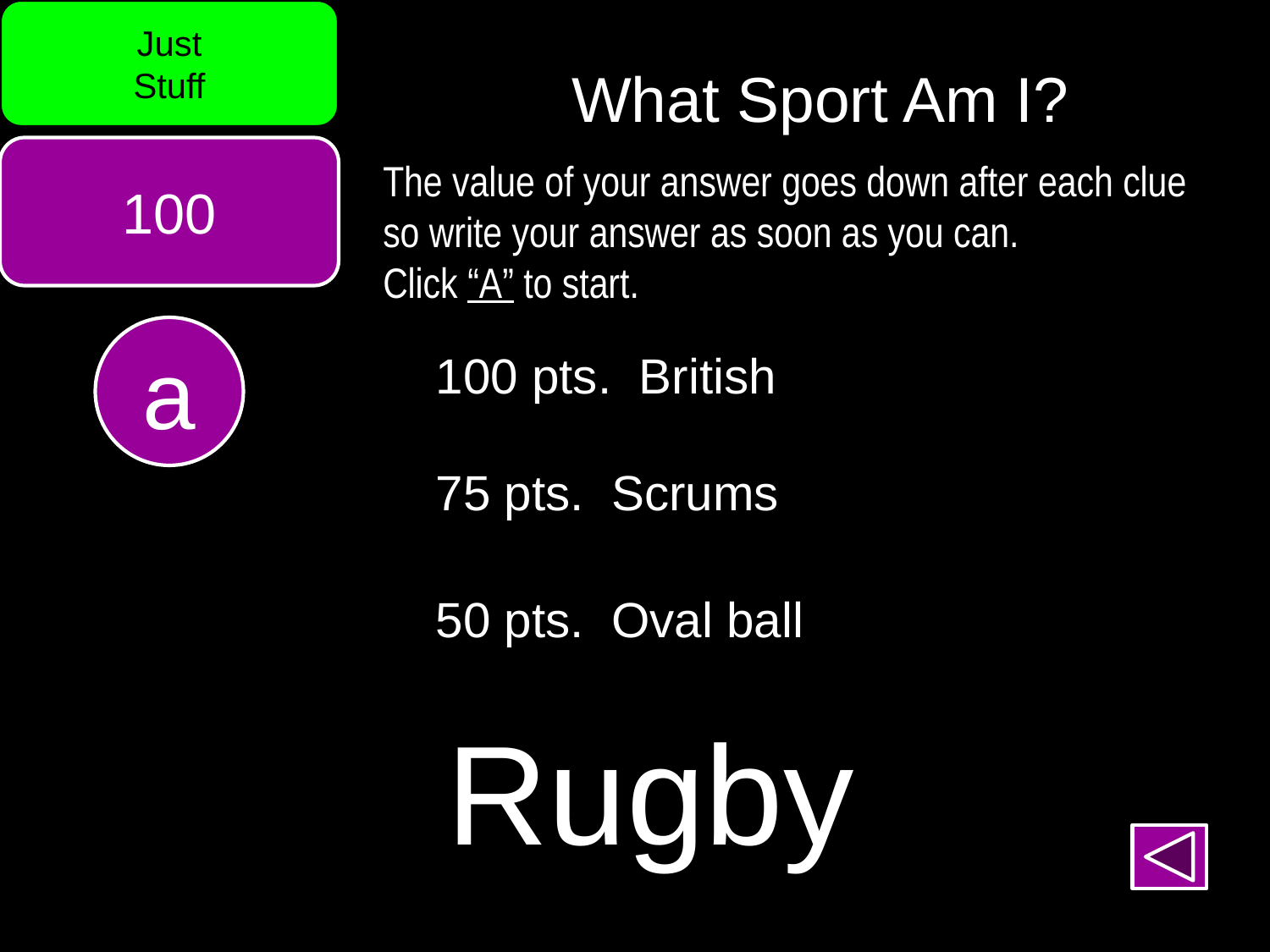

Just
Stuff
What Sport Am I?
100
The value of your answer goes down after each clue so write your answer as soon as you can.
Click “A” to start.
a
100 pts.  British
75 pts.  Scrums
50 pts.  Oval ball
Rugby